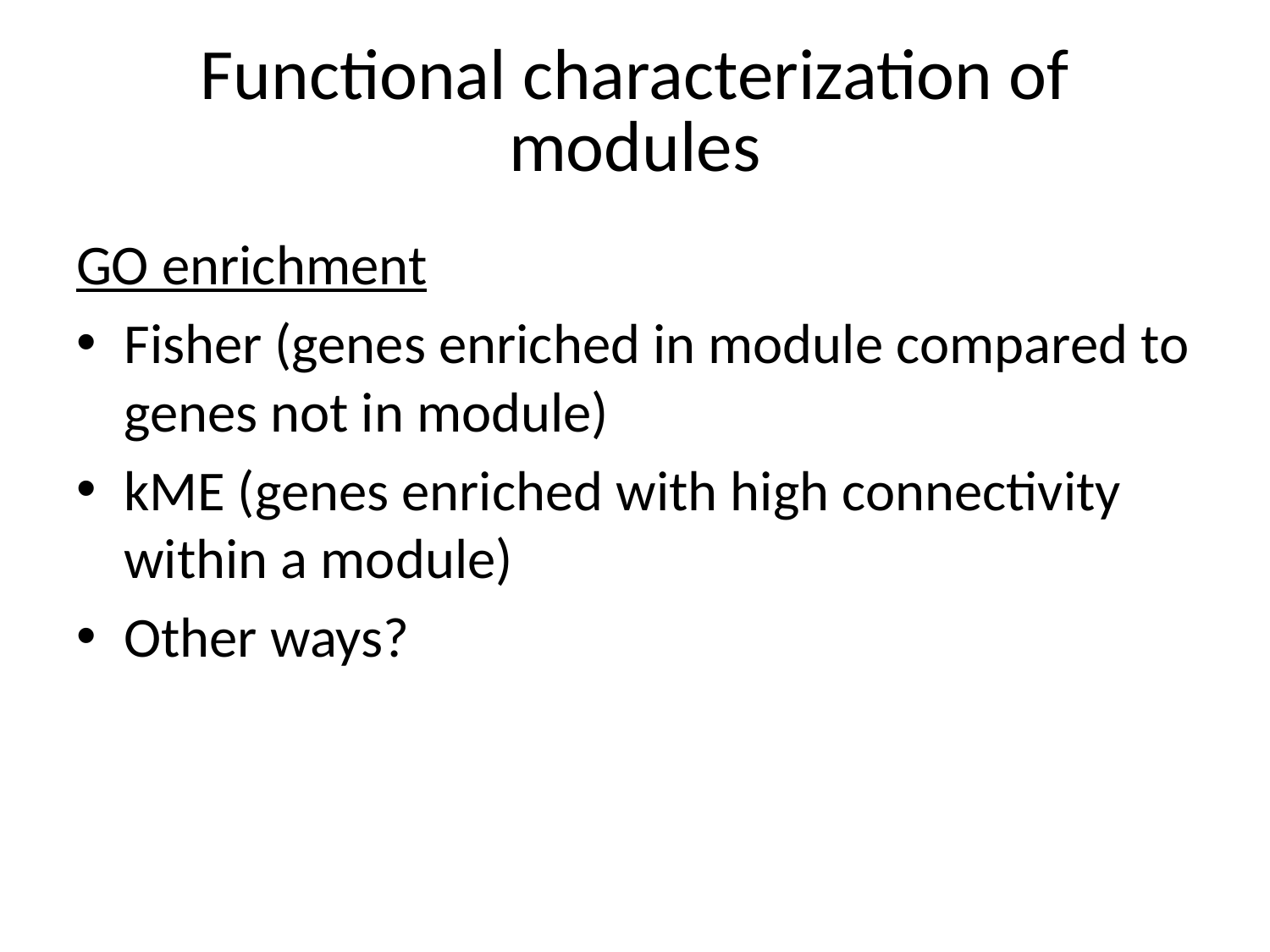

# Functional characterization of modules
GO enrichment
Fisher (genes enriched in module compared to genes not in module)
kME (genes enriched with high connectivity within a module)
Other ways?